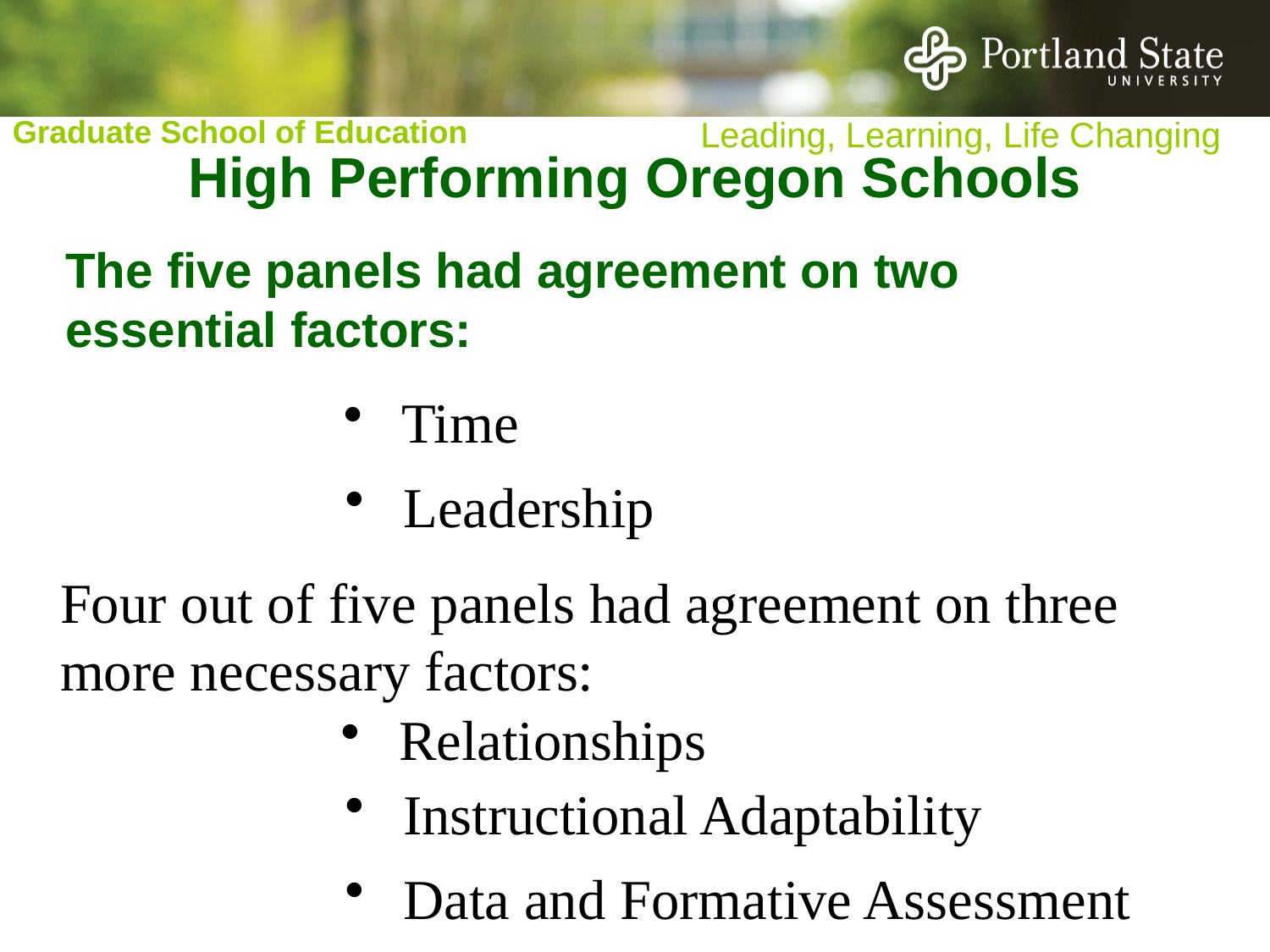

# High Performing Oregon Schools
The five panels had agreement on two essential factors:
  Time
  Leadership
Four out of five panels had agreement on three more necessary factors:
  Relationships
  Instructional Adaptability
  Data and Formative Assessment